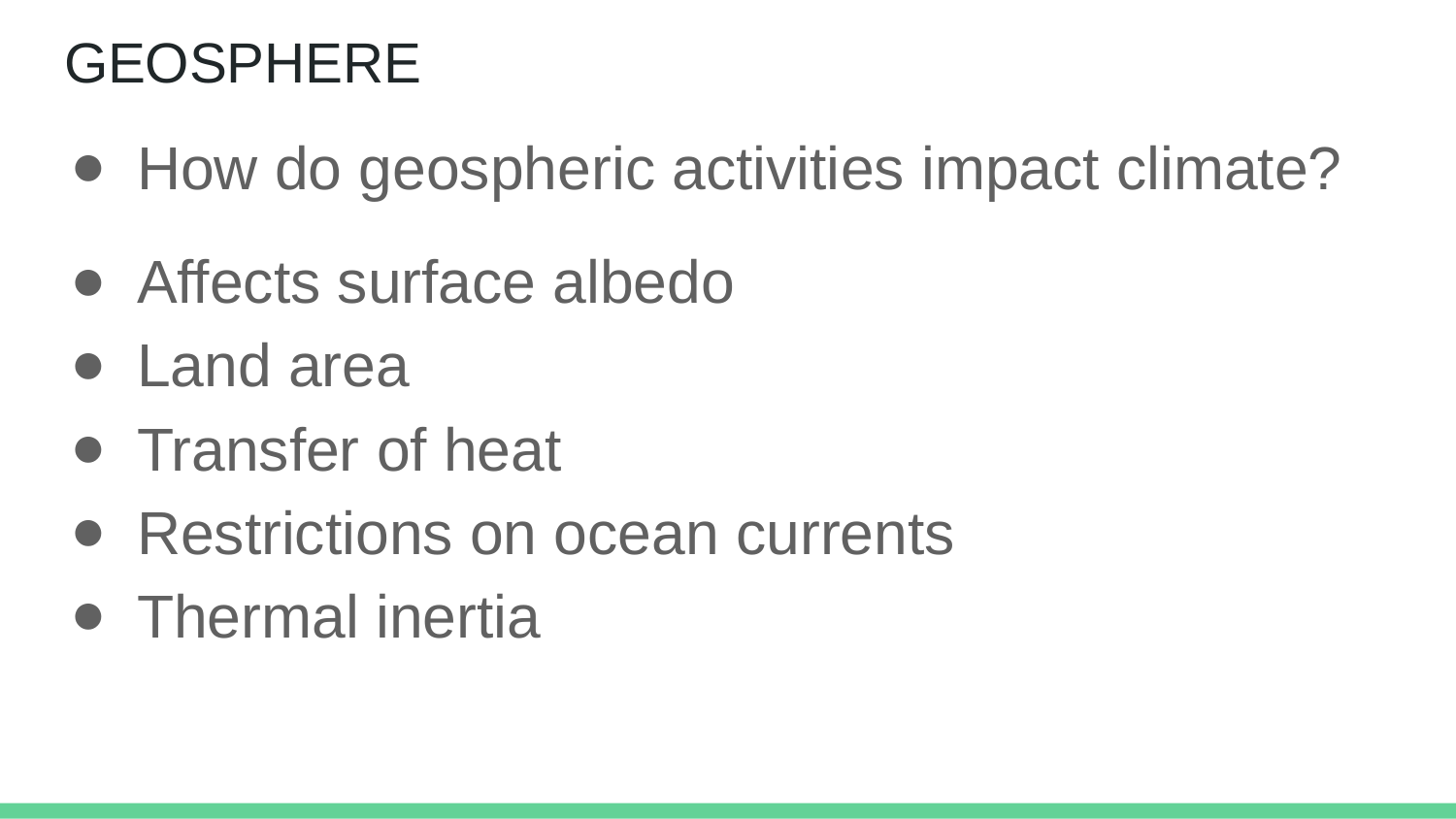

# GEOSPHERE

How do geospheric activities impact climate?

Affects surface albedo
Land area
Transfer of heat
Restrictions on ocean currents
Thermal inertia